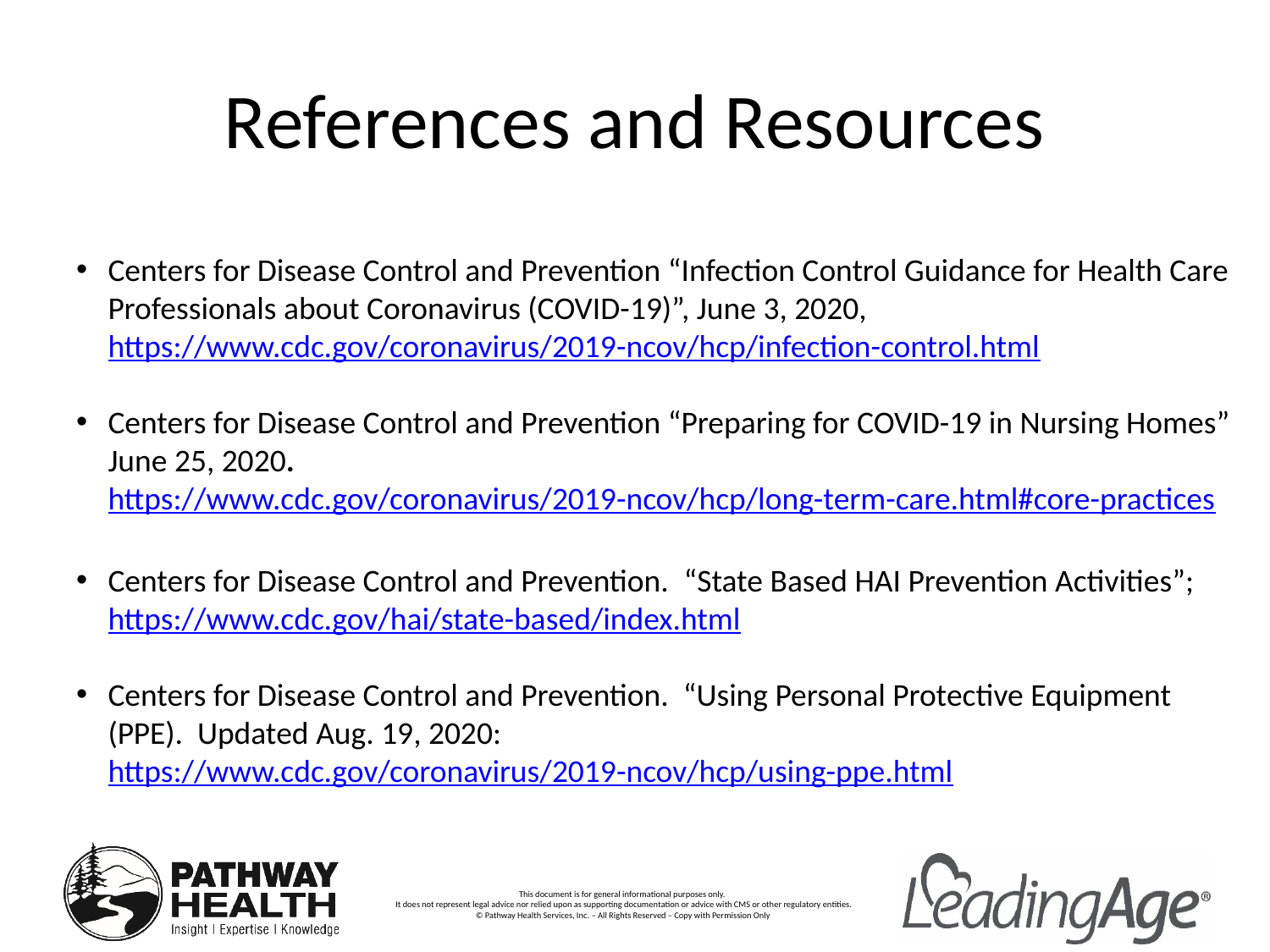

# References and Resources
Centers for Disease Control and Prevention “Infection Control Guidance for Health Care Professionals about Coronavirus (COVID-19)”, June 3, 2020, https://www.cdc.gov/coronavirus/2019-ncov/hcp/infection-control.html

Centers for Disease Control and Prevention “Preparing for COVID-19 in Nursing Homes” June 25, 2020.  https://www.cdc.gov/coronavirus/2019-ncov/hcp/long-term-care.html#core-practices

Centers for Disease Control and Prevention.  “State Based HAI Prevention Activities”;  https://www.cdc.gov/hai/state-based/index.html

Centers for Disease Control and Prevention.  “Using Personal Protective Equipment (PPE).  Updated Aug. 19, 2020:  https://www.cdc.gov/coronavirus/2019-ncov/hcp/using-ppe.html